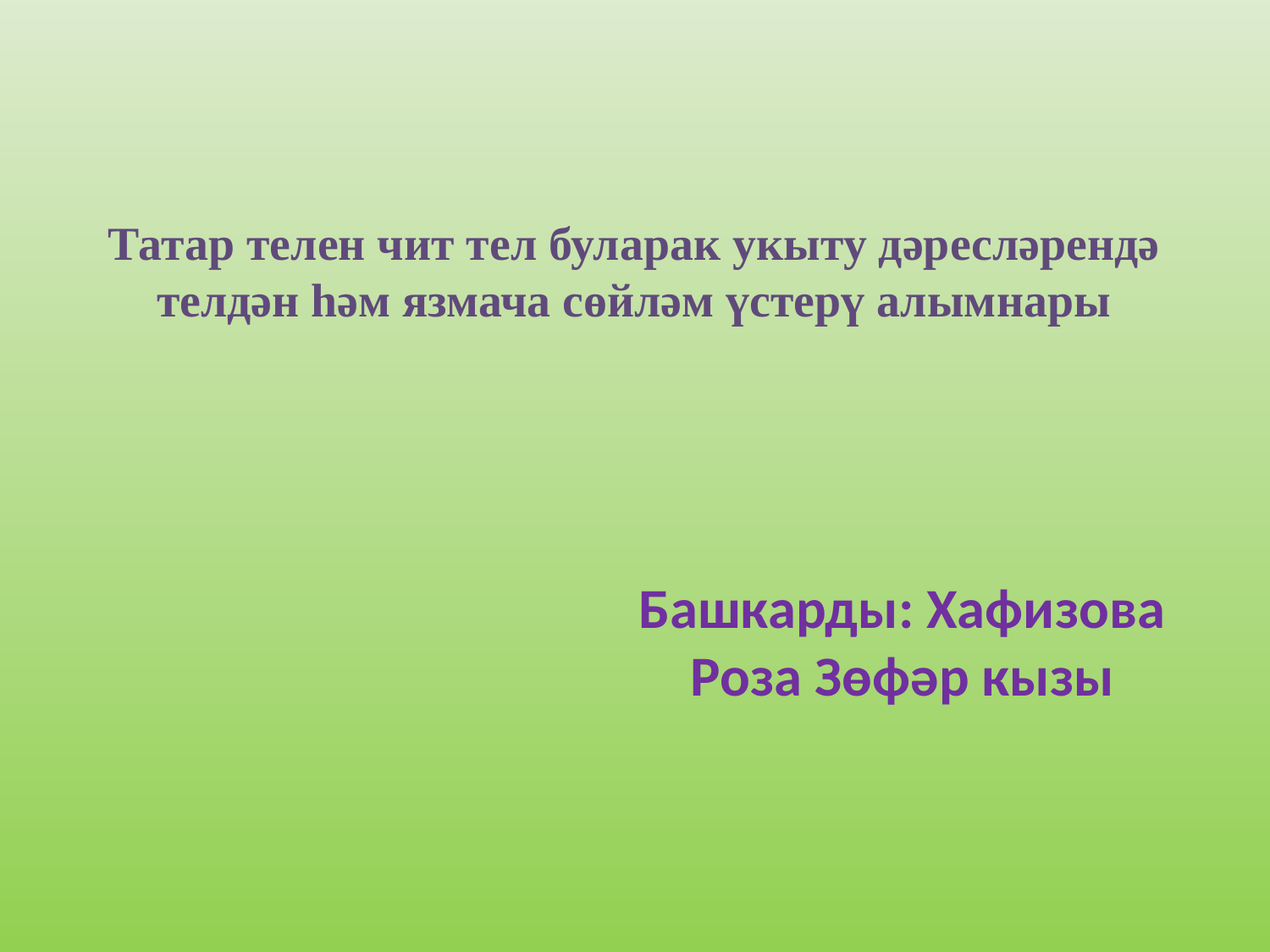

# Татар телен чит тел буларак укыту дәресләрендә телдән һәм язмача сөйләм үстерү алымнары
Башкарды: Хафизова Роза Зөфәр кызы